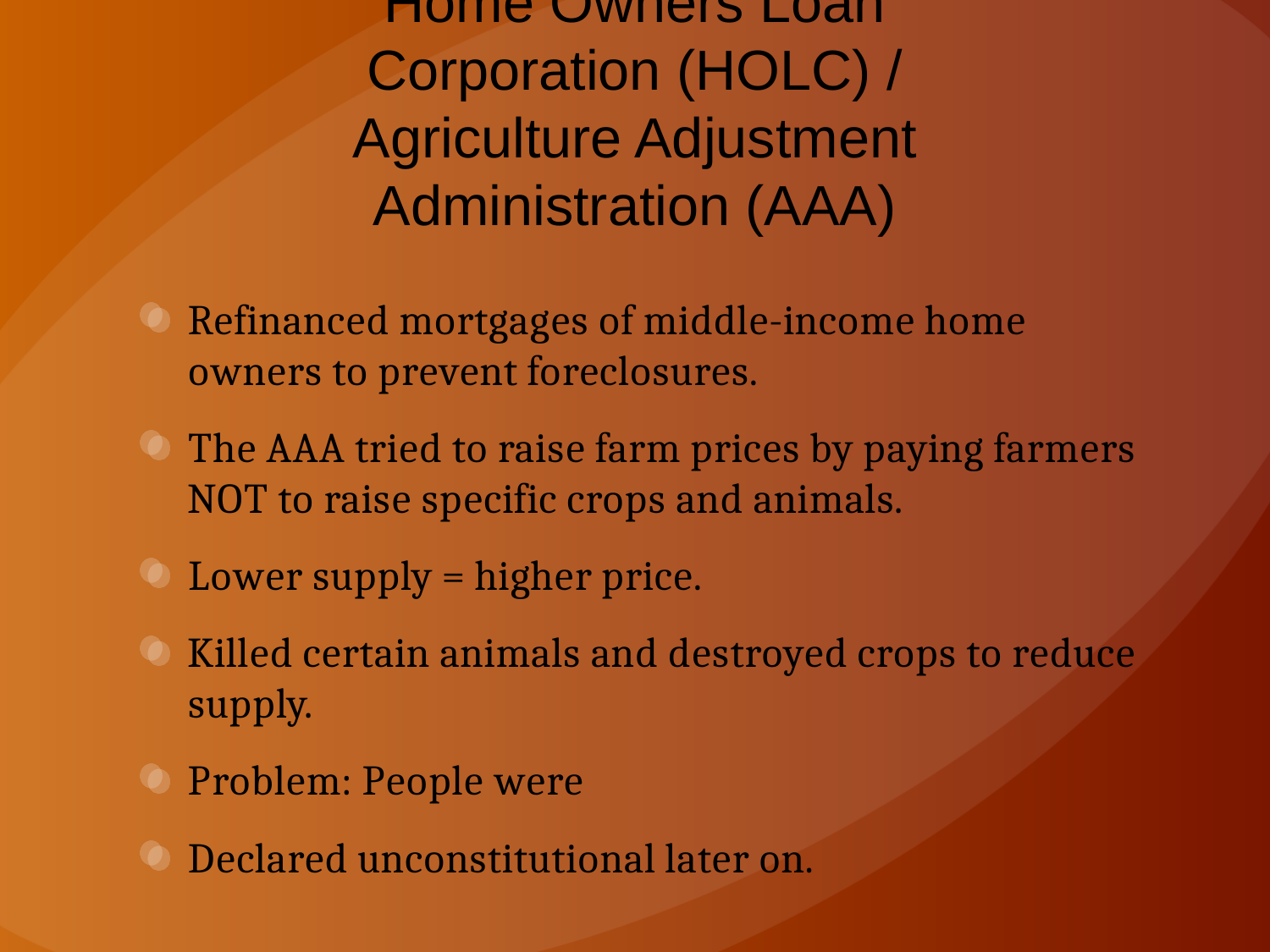

# Home Owners Loan Corporation (HOLC) / Agriculture Adjustment Administration (AAA)
Refinanced mortgages of middle-income home owners to prevent foreclosures.
The AAA tried to raise farm prices by paying farmers NOT to raise specific crops and animals.
Lower supply = higher price.
Killed certain animals and destroyed crops to reduce supply.
Problem: People were
Declared unconstitutional later on.